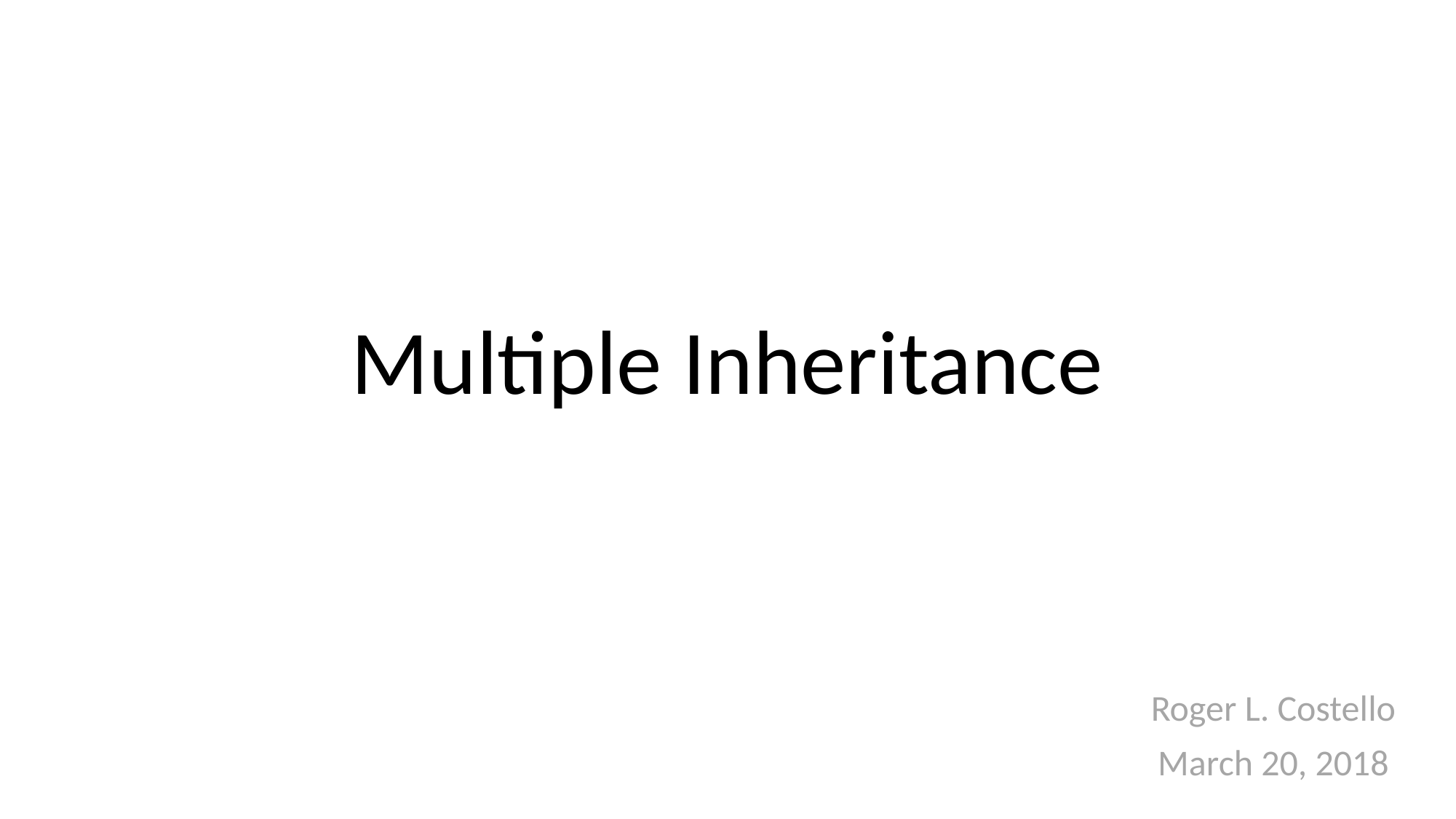

# Multiple Inheritance
Roger L. Costello
March 20, 2018